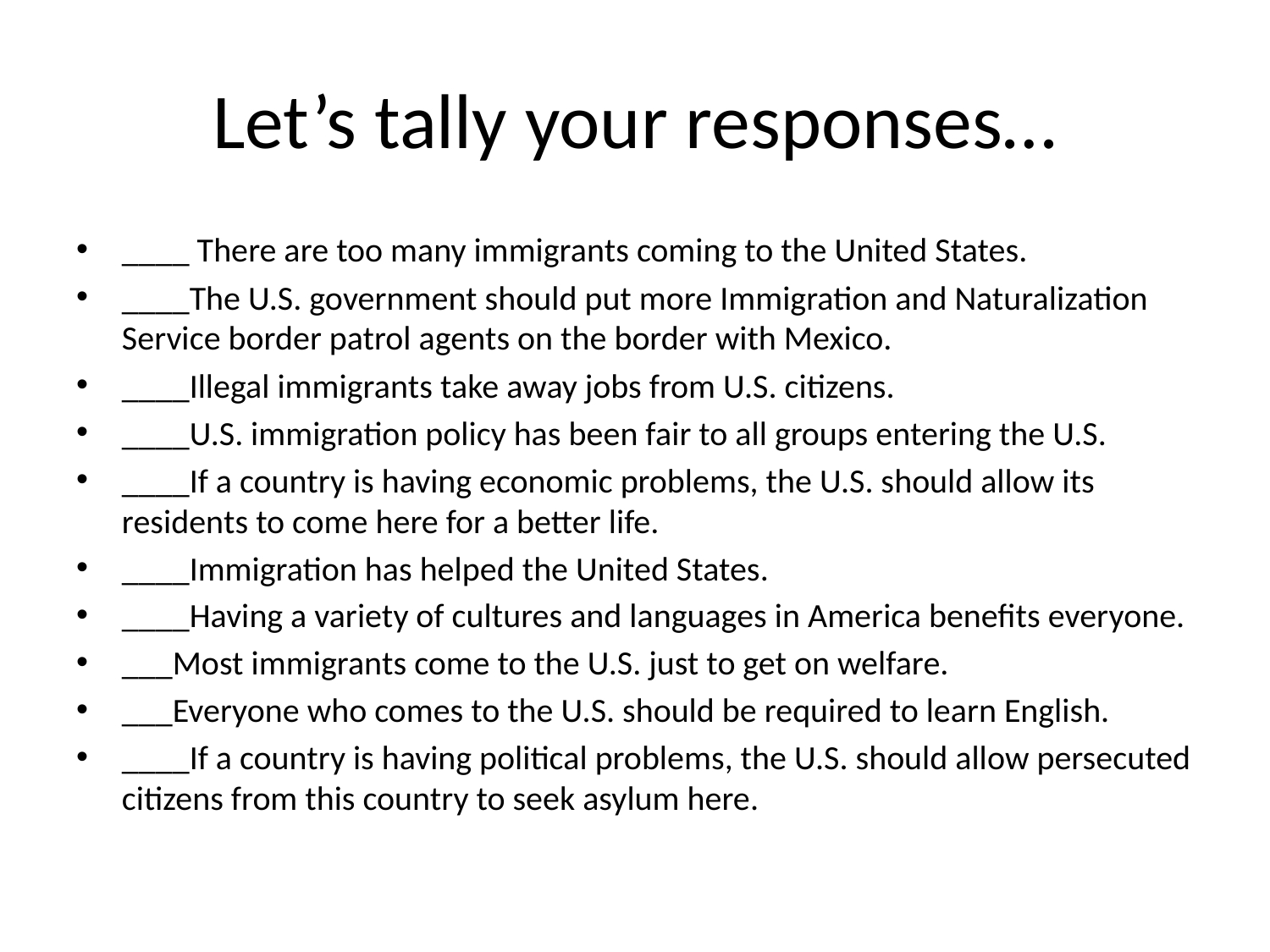

# Let’s tally your responses…
____ There are too many immigrants coming to the United States.
____The U.S. government should put more Immigration and Naturalization Service border patrol agents on the border with Mexico.
____Illegal immigrants take away jobs from U.S. citizens.
____U.S. immigration policy has been fair to all groups entering the U.S.
____If a country is having economic problems, the U.S. should allow its residents to come here for a better life.
____Immigration has helped the United States.
____Having a variety of cultures and languages in America benefits everyone.
___Most immigrants come to the U.S. just to get on welfare.
___Everyone who comes to the U.S. should be required to learn English.
____If a country is having political problems, the U.S. should allow persecuted citizens from this country to seek asylum here.